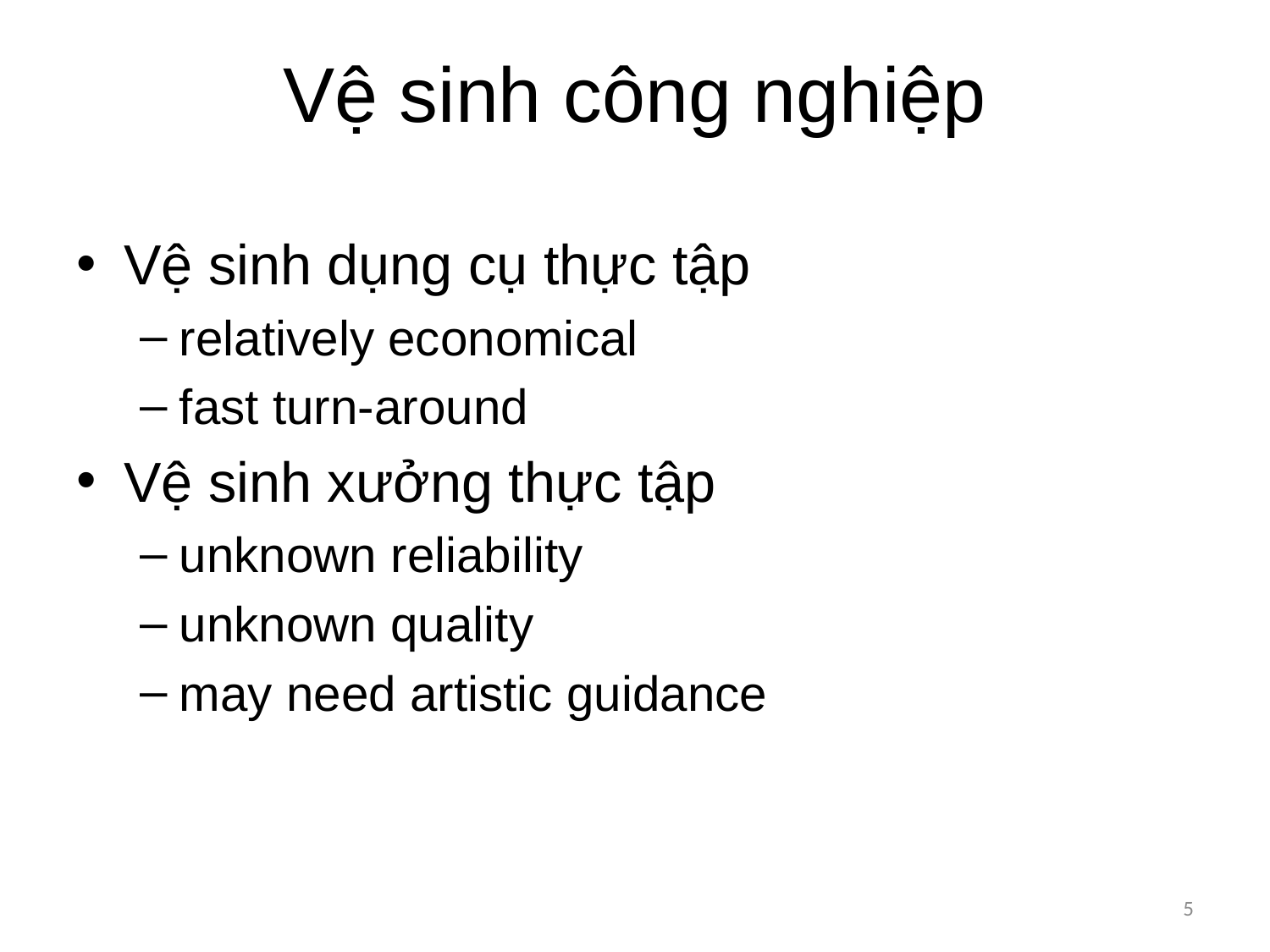

# Vệ sinh công nghiệp
Vệ sinh dụng cụ thực tập
relatively economical
fast turn-around
Vệ sinh xưởng thực tập
unknown reliability
unknown quality
may need artistic guidance

5